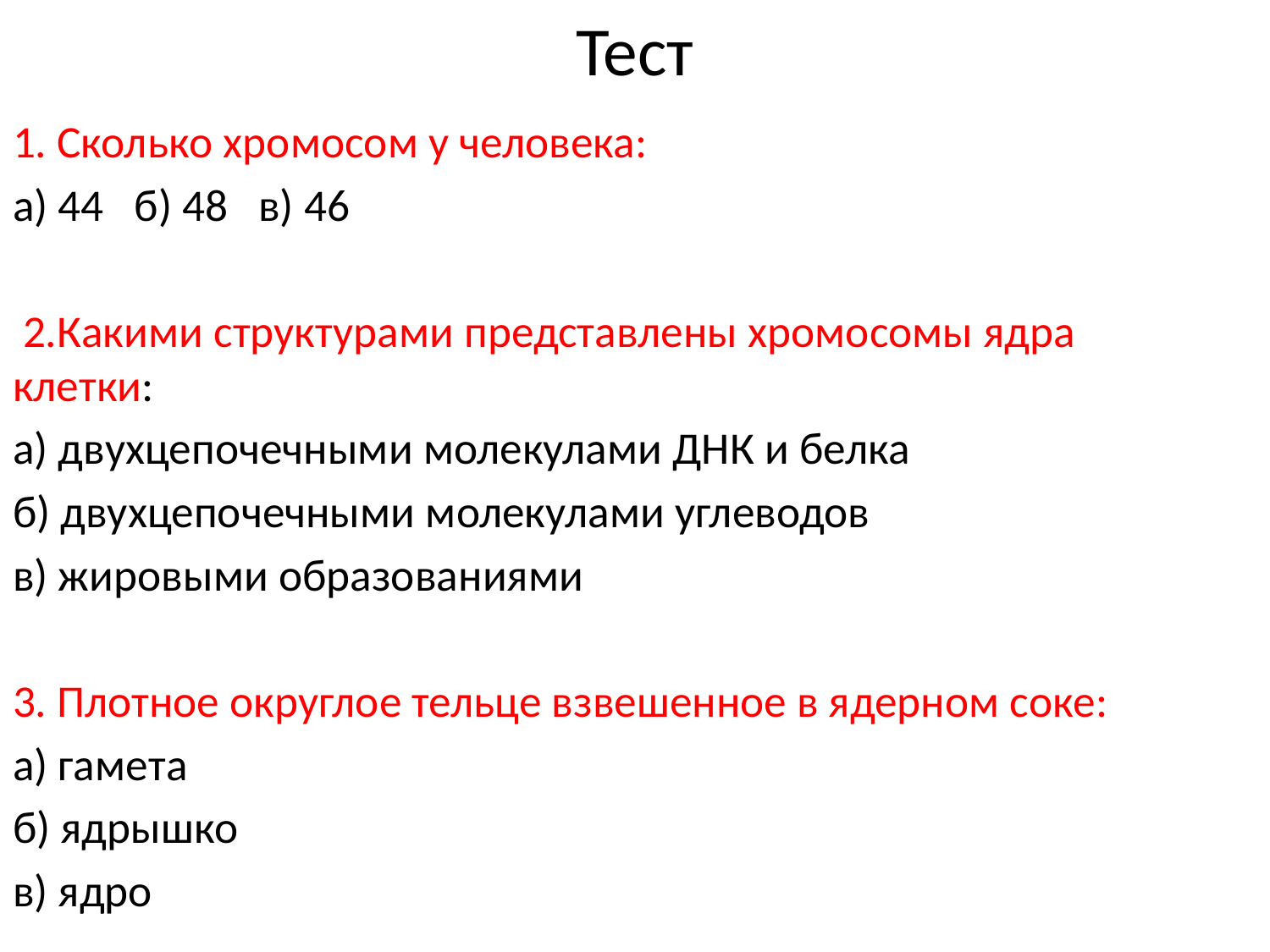

# Тест
1. Сколько хромосом у человека:
а) 44   б) 48   в) 46

 2.Какими структурами представлены хромосомы ядра клетки:
а) двухцепочечными молекулами ДНК и белка
б) двухцепочечными молекулами углеводов
в) жировыми образованиями

3. Плотное округлое тельце взвешенное в ядерном соке:
а) гамета
б) ядрышко
в) ядро